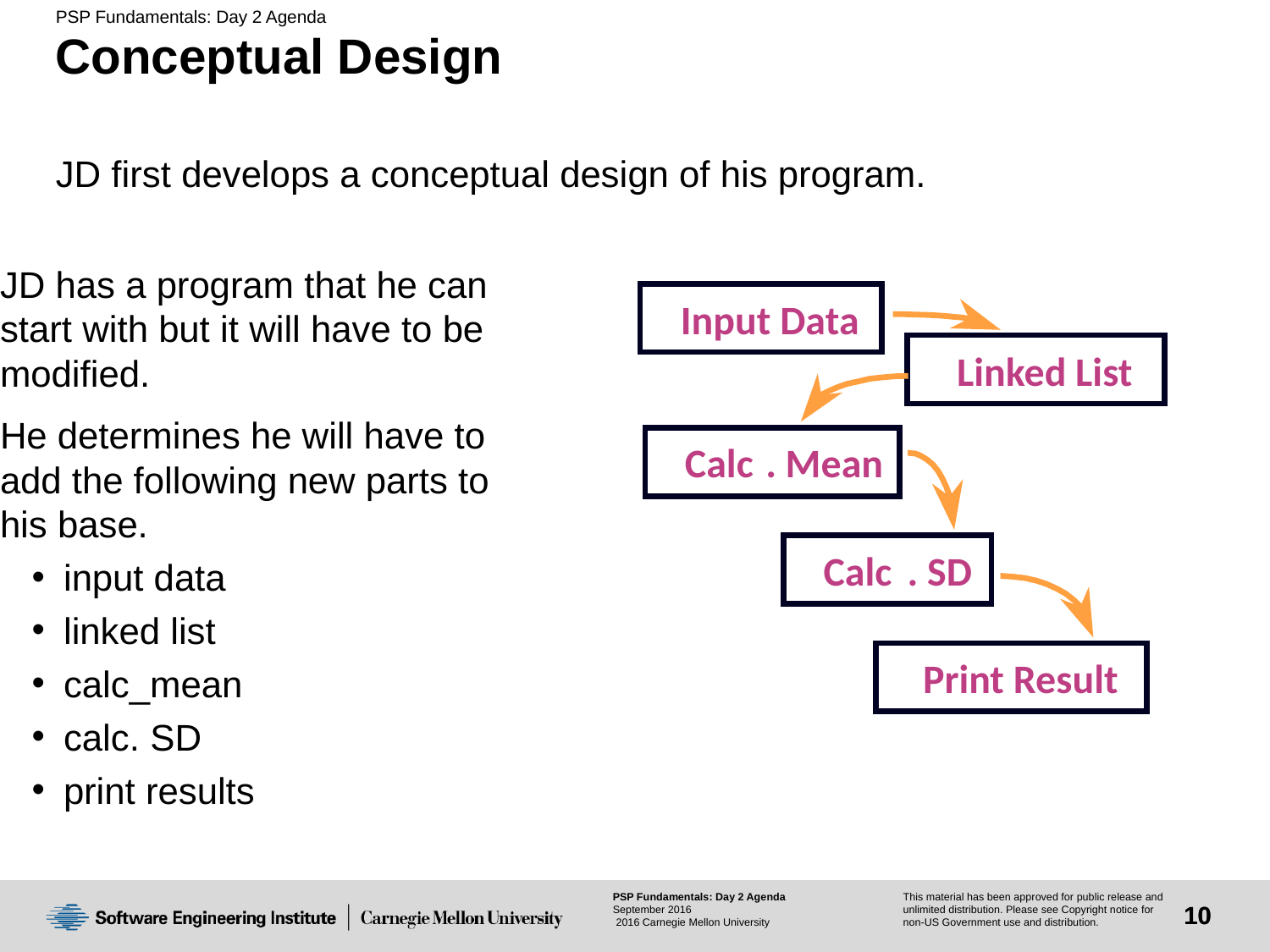

# Conceptual Design
JD first develops a conceptual design of his program.

JD has a program that he can start with but it will have to be modified.
He determines he will have to add the following new parts to his base.
input data
linked list
calc_mean
calc. SD
print results

Input Data

Linked List

Calc
. Mean

Calc
. SD

Print Result